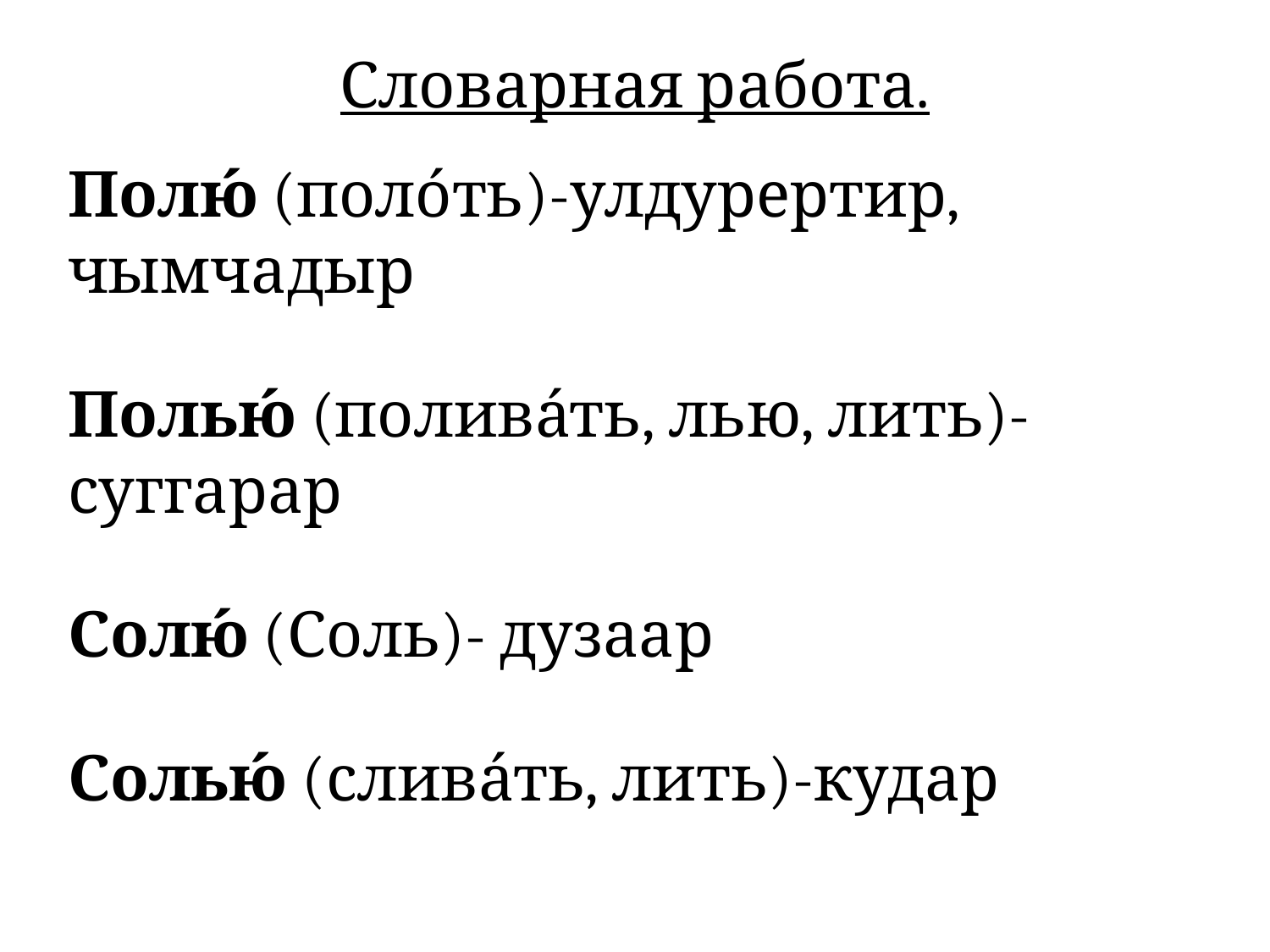

# Словарная работа.
Полю́ (поло́ть)-улдурертир, чымчадыр

Полью́ (полива́ть, лью, лить)- суггарар

Солю́ (Соль)- дузаар

Солью́ (слива́ть, лить)-кудар